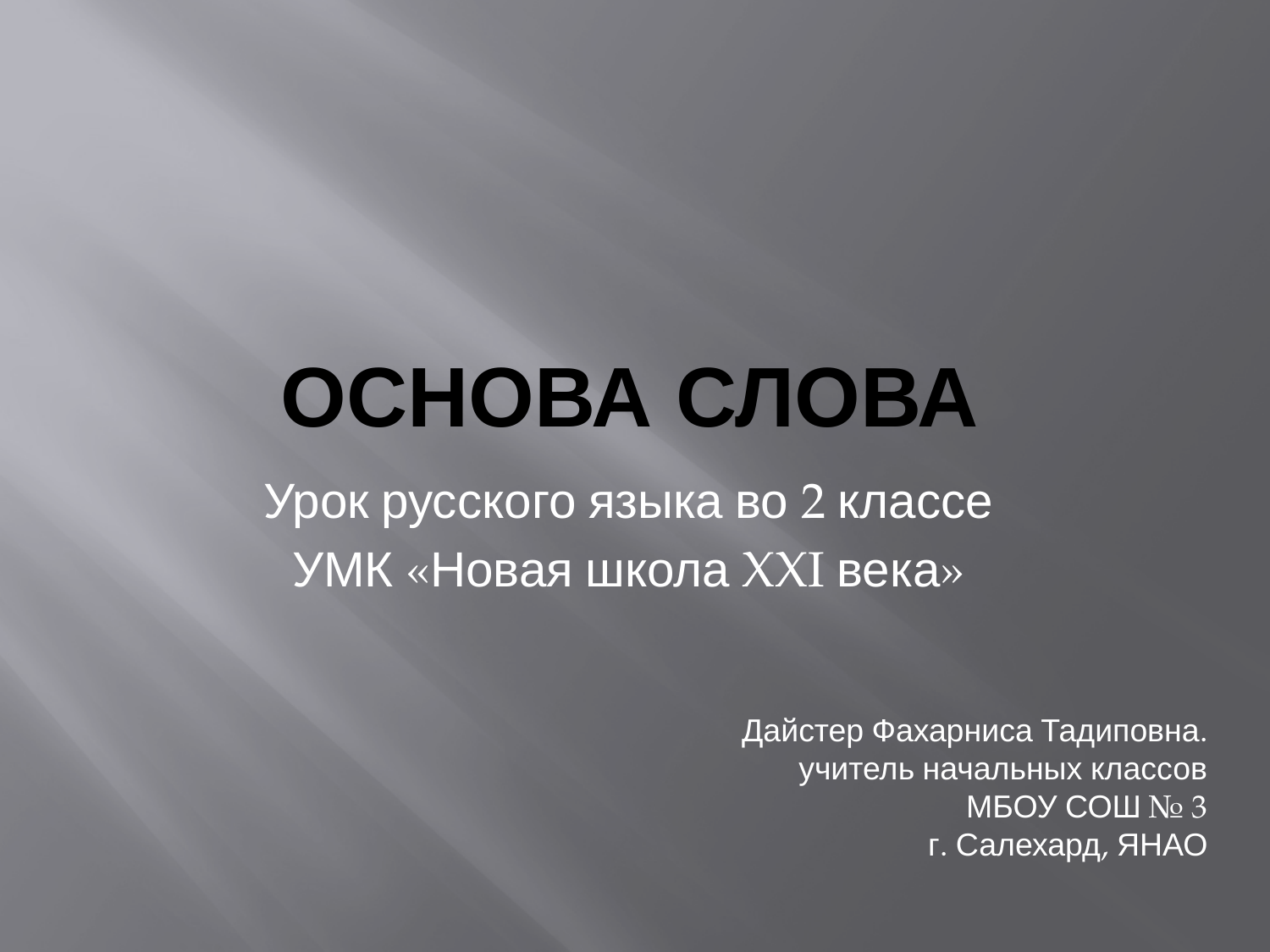

# Основа слова
Урок русского языка во 2 классе
УМК «Новая школа XXI века»
Дайстер Фахарниса Тадиповна.
учитель начальных классов
МБОУ СОШ № 3
г. Салехард, ЯНАО